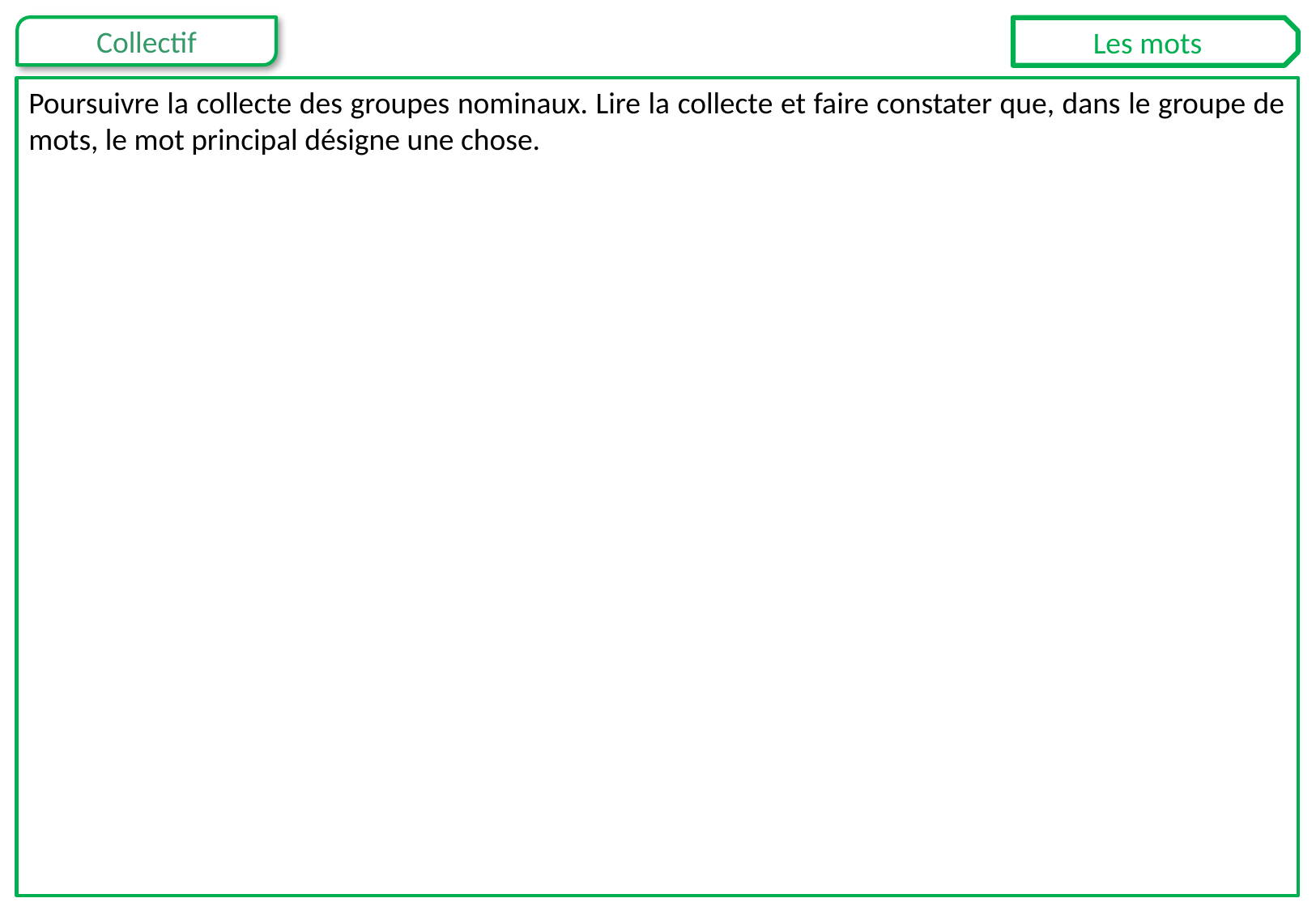

Les mots
Poursuivre la collecte des groupes nominaux. Lire la collecte et faire constater que, dans le groupe de mots, le mot principal désigne une chose.